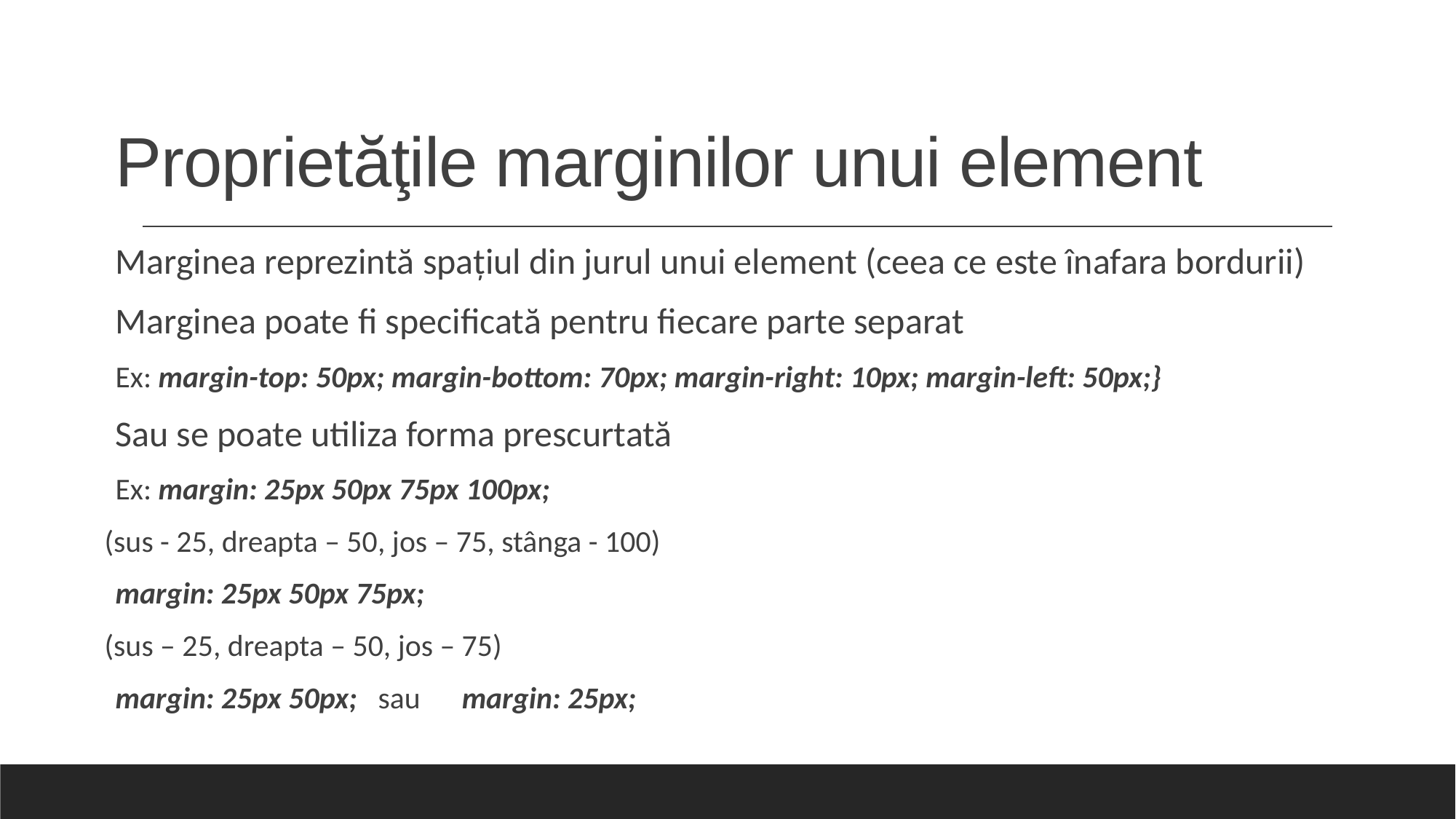

# Proprietăţile marginilor unui element
Marginea reprezintă spaţiul din jurul unui element (ceea ce este înafara bordurii)
Marginea poate fi specificată pentru fiecare parte separat
Ex: margin-top: 50px; margin-bottom: 70px; margin-right: 10px; margin-left: 50px;}
Sau se poate utiliza forma prescurtată
Ex: margin: 25px 50px 75px 100px;
(sus - 25, dreapta – 50, jos – 75, stânga - 100)
margin: 25px 50px 75px;
(sus – 25, dreapta – 50, jos – 75)
margin: 25px 50px;   sau      margin: 25px;